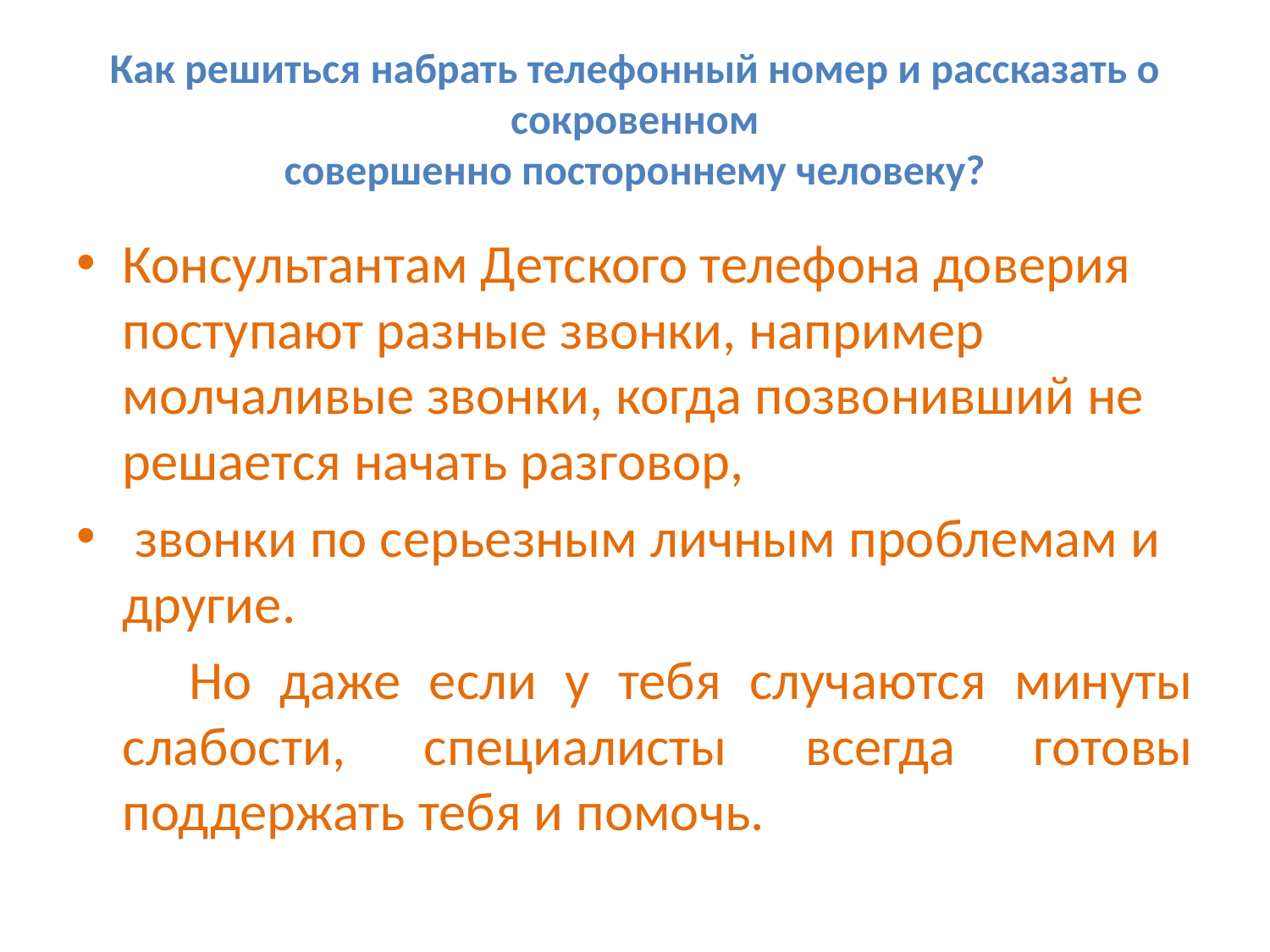

# Как решиться набрать телефонный номер и рассказать о сокровенном совершенно постороннему человеку?
Консультантам Детского телефона доверия поступают разные звонки, например молчаливые звонки, когда позвонивший не решается начать разговор,
 звонки по серьезным личным проблемам и другие.
    Но даже если у тебя случаются минуты слабости, специалисты всегда готовы поддержать тебя и помочь.